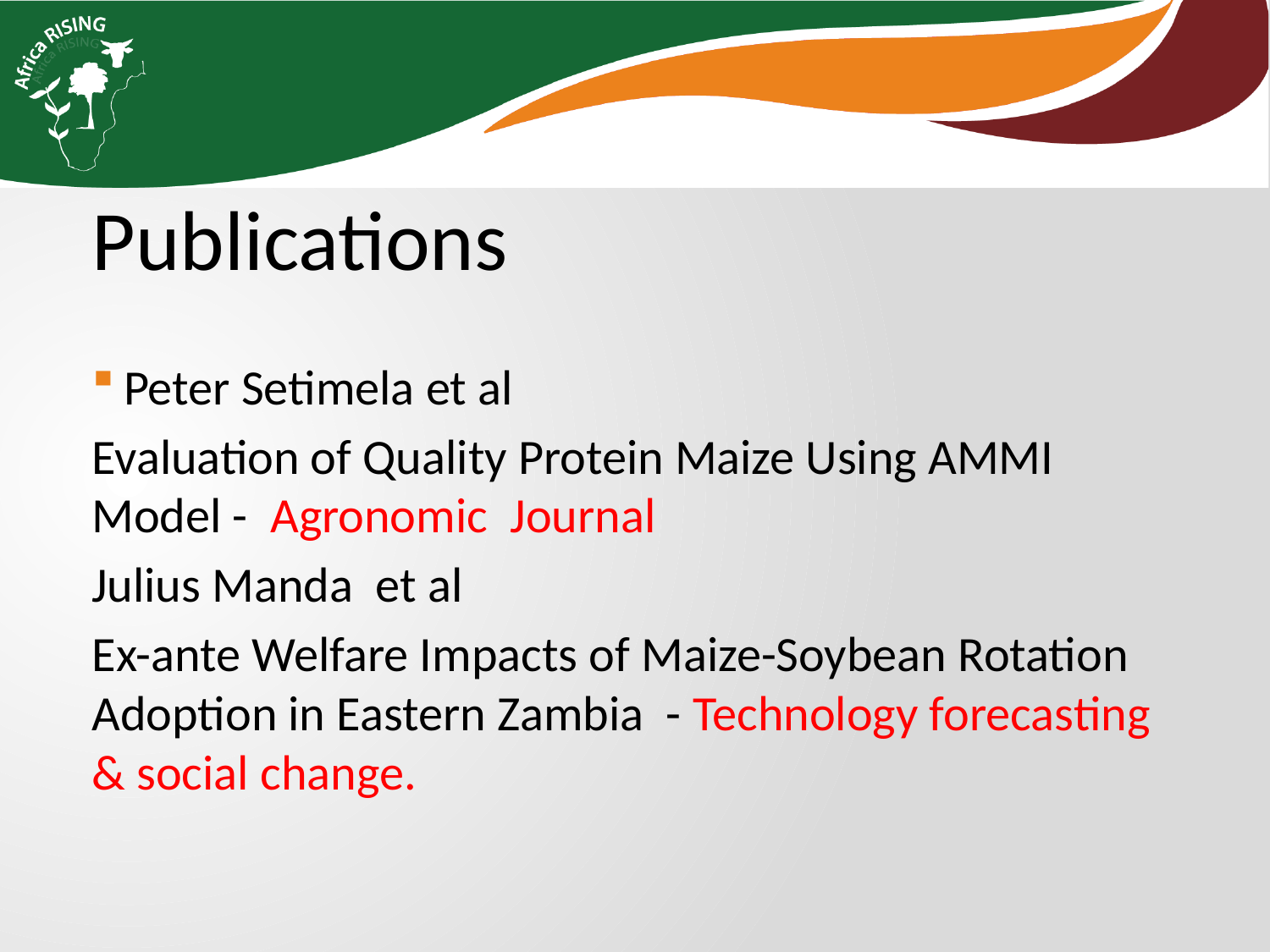

Publications
Peter Setimela et al
Evaluation of Quality Protein Maize Using AMMI Model -  Agronomic  Journal
Julius Manda  et al
Ex-ante Welfare Impacts of Maize-Soybean Rotation Adoption in Eastern Zambia  - Technology forecasting & social change.